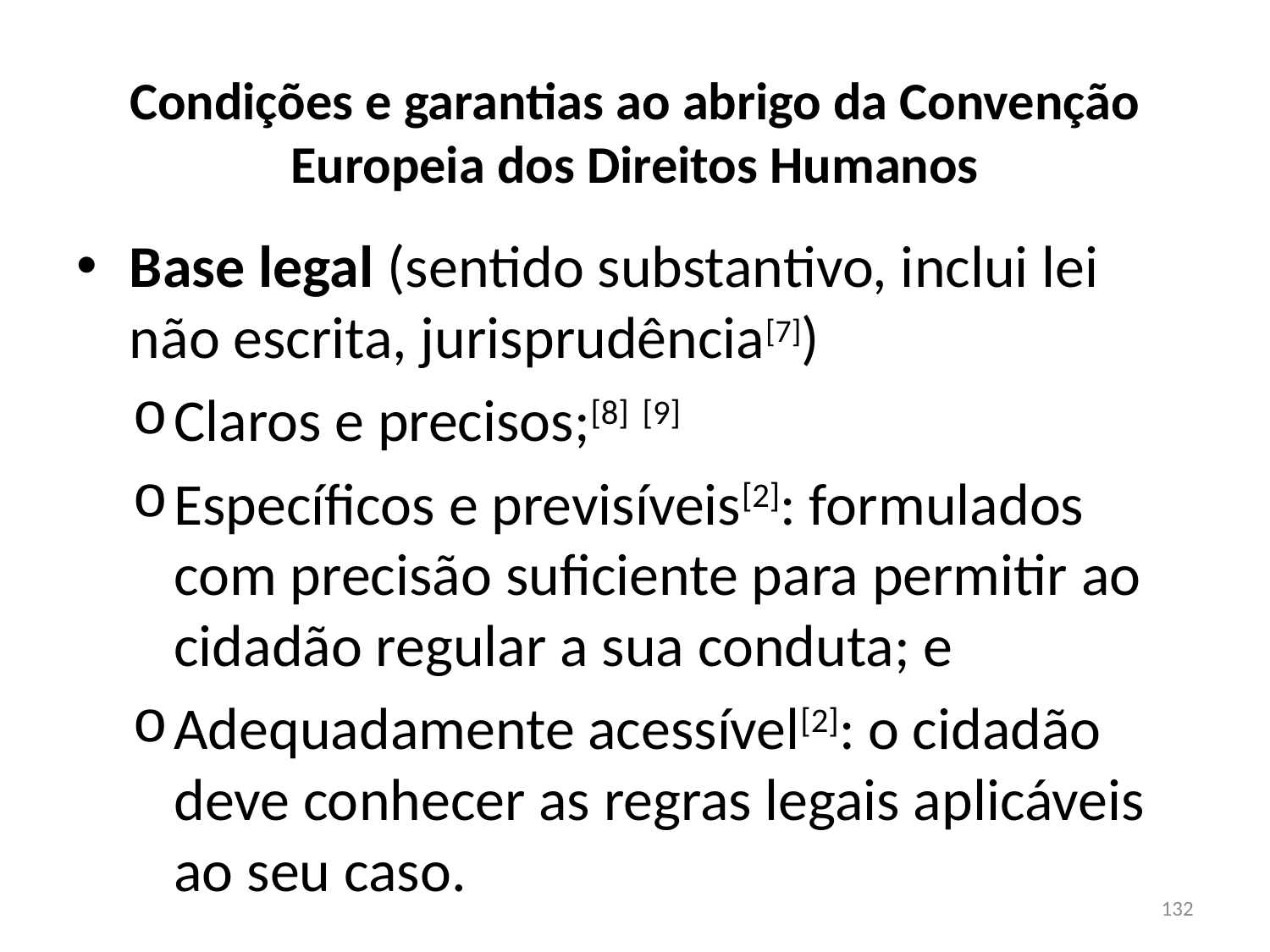

# Condições e garantias ao abrigo da Convenção Europeia dos Direitos Humanos
Base legal (sentido substantivo, inclui lei não escrita, jurisprudência[7])
Claros e precisos;[8] [9]
Específicos e previsíveis[2]: formulados com precisão suficiente para permitir ao cidadão regular a sua conduta; e
Adequadamente acessível[2]: o cidadão deve conhecer as regras legais aplicáveis ​​ao seu caso.
132